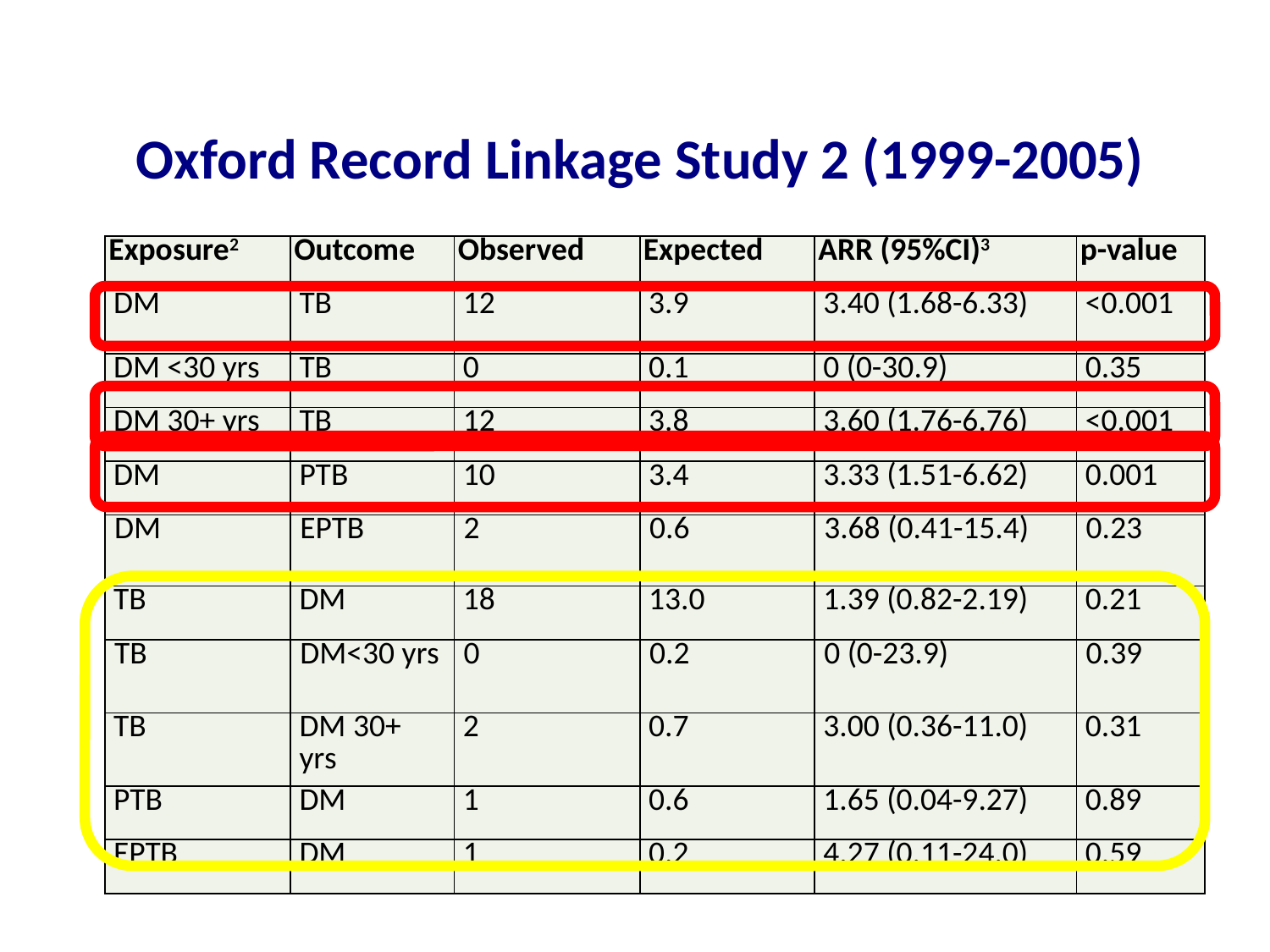

# Oxford Record Linkage Study 2 (1999-2005)
| Exposure2 | Outcome | Observed | Expected | ARR (95%CI)3 | p-value |
| --- | --- | --- | --- | --- | --- |
| DM | TB | 12 | 3.9 | 3.40 (1.68-6.33) | <0.001 |
| DM <30 yrs | TB | 0 | 0.1 | 0 (0-30.9) | 0.35 |
| DM 30+ yrs | TB | 12 | 3.8 | 3.60 (1.76-6.76) | <0.001 |
| DM | PTB | 10 | 3.4 | 3.33 (1.51-6.62) | 0.001 |
| DM | EPTB | 2 | 0.6 | 3.68 (0.41-15.4) | 0.23 |
| TB | DM | 18 | 13.0 | 1.39 (0.82-2.19) | 0.21 |
| TB | DM<30 yrs | 0 | 0.2 | 0 (0-23.9) | 0.39 |
| TB | DM 30+ yrs | 2 | 0.7 | 3.00 (0.36-11.0) | 0.31 |
| PTB | DM | 1 | 0.6 | 1.65 (0.04-9.27) | 0.89 |
| EPTB | DM | 1 | 0.2 | 4.27 (0.11-24.0) | 0.59 |